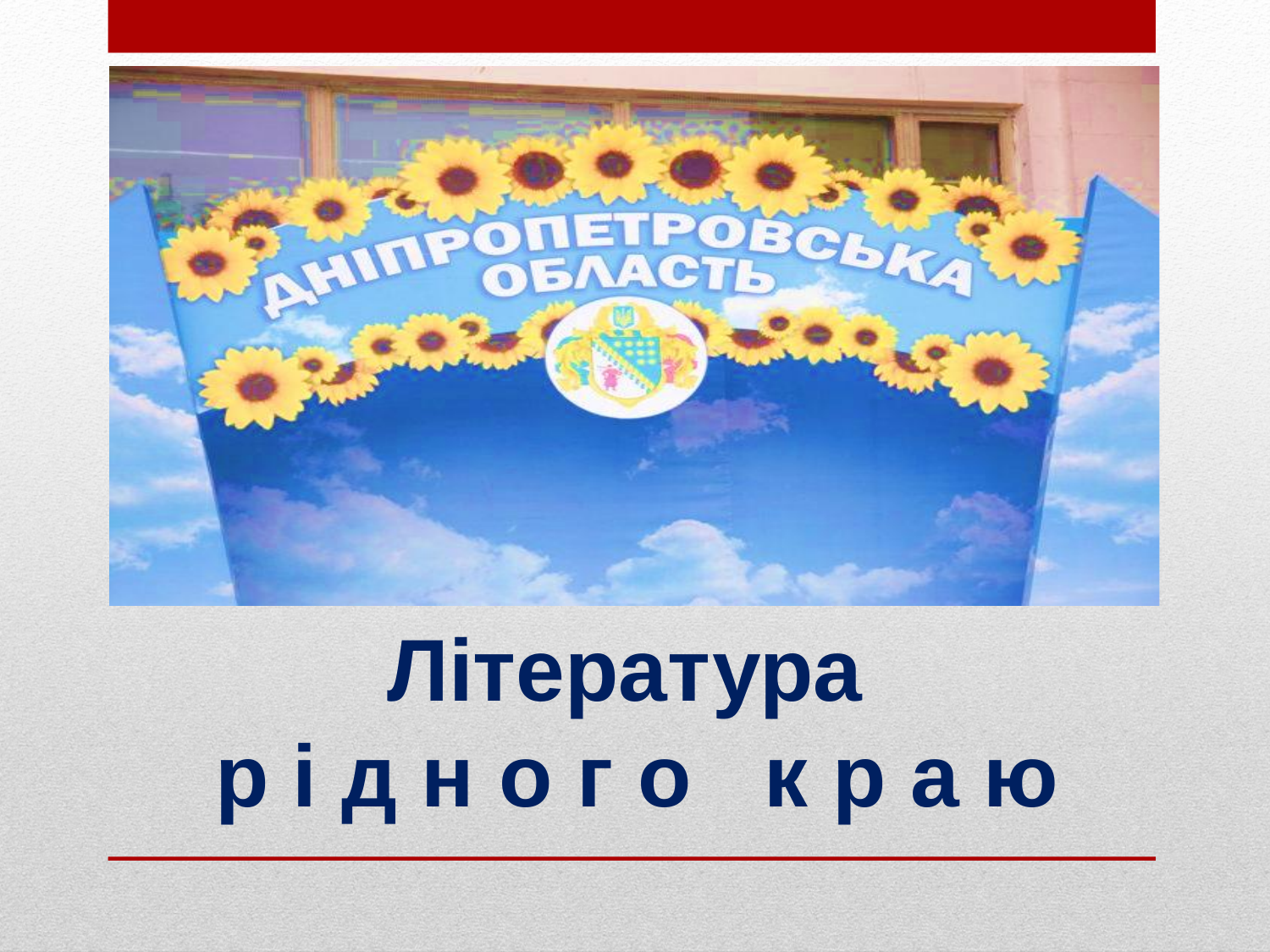

# Література р і д н о г о   к р а ю